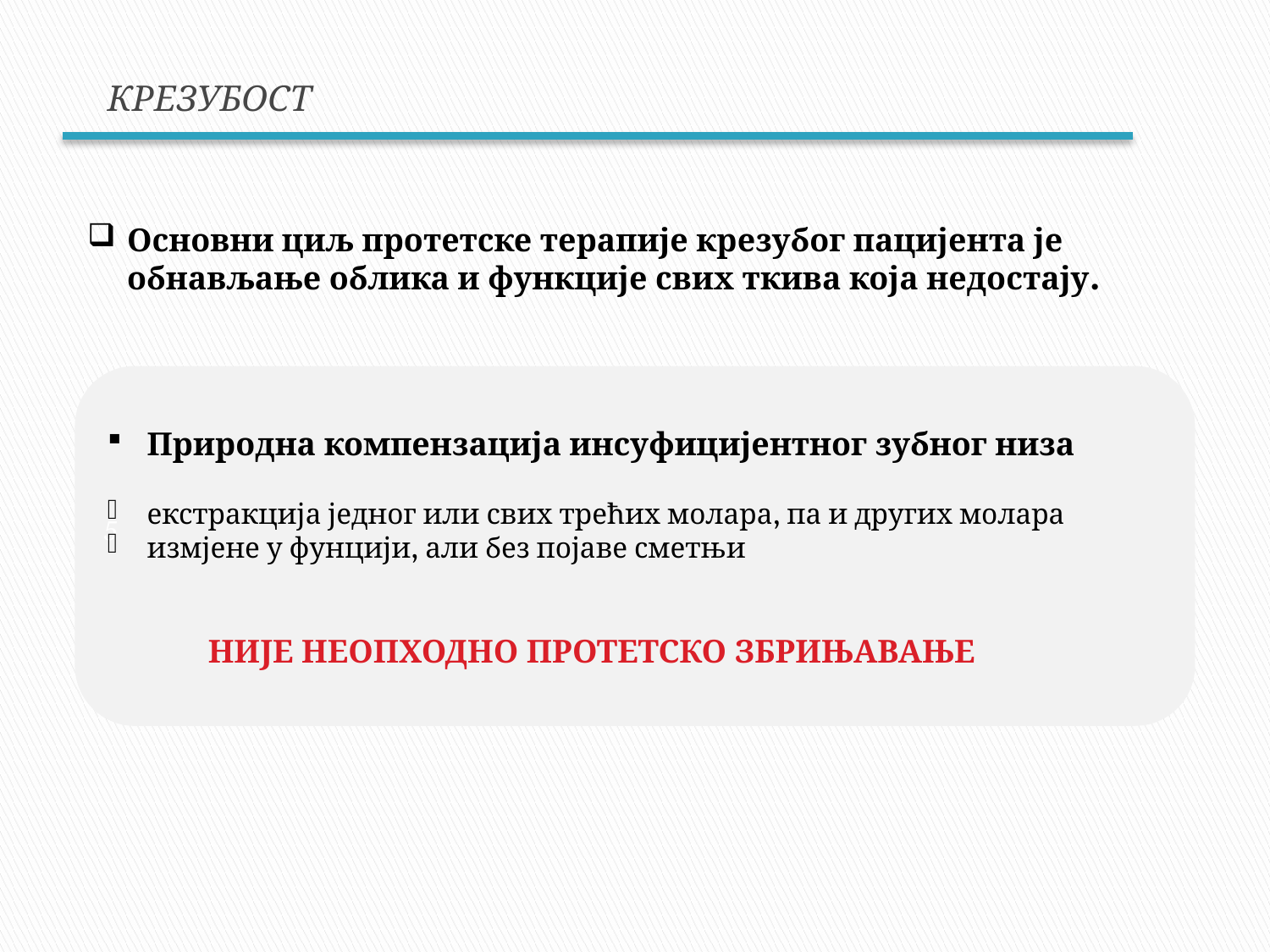

КРЕЗУБОСТ

Основни циљ протетске терапије крезубог пацијента је обнављање облика и функције свих ткива која недостају.

Природна компензација инсуфицијентног зубног низа

екстракција једног или свих трећих молара, па и других молара
измјене у фунцији, али без појаве сметњи

              НИЈЕ НЕОПХОДНО ПРОТЕТСКО ЗБРИЊАВАЊЕ

5